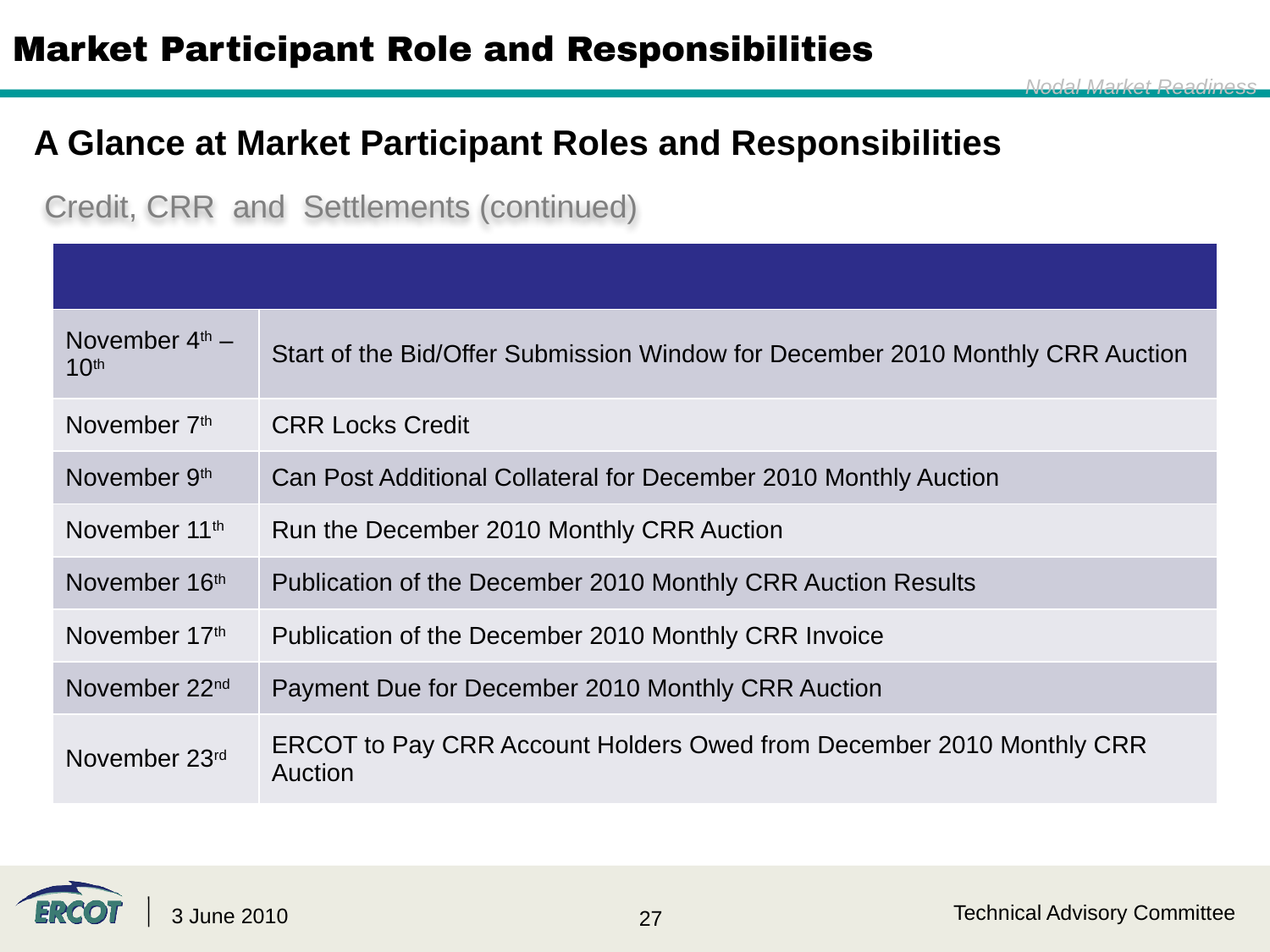

Market Participant Role and Responsibilities
Nodal Market Readiness
A Glance at Market Participant Roles and Responsibilities
Credit, CRR  and  Settlements (continued)
|  |  |
| --- | --- |
| November 4th – 10th | Start of the Bid/Offer Submission Window for December 2010 Monthly CRR Auction |
| November 7th | CRR Locks Credit |
| November 9th | Can Post Additional Collateral for December 2010 Monthly Auction |
| November 11th | Run the December 2010 Monthly CRR Auction |
| November 16th | Publication of the December 2010 Monthly CRR Auction Results |
| November 17th | Publication of the December 2010 Monthly CRR Invoice |
| November 22nd | Payment Due for December 2010 Monthly CRR Auction |
| November 23rd | ERCOT to Pay CRR Account Holders Owed from December 2010 Monthly CRR Auction |
Technical Advisory Committee
3 June 2010